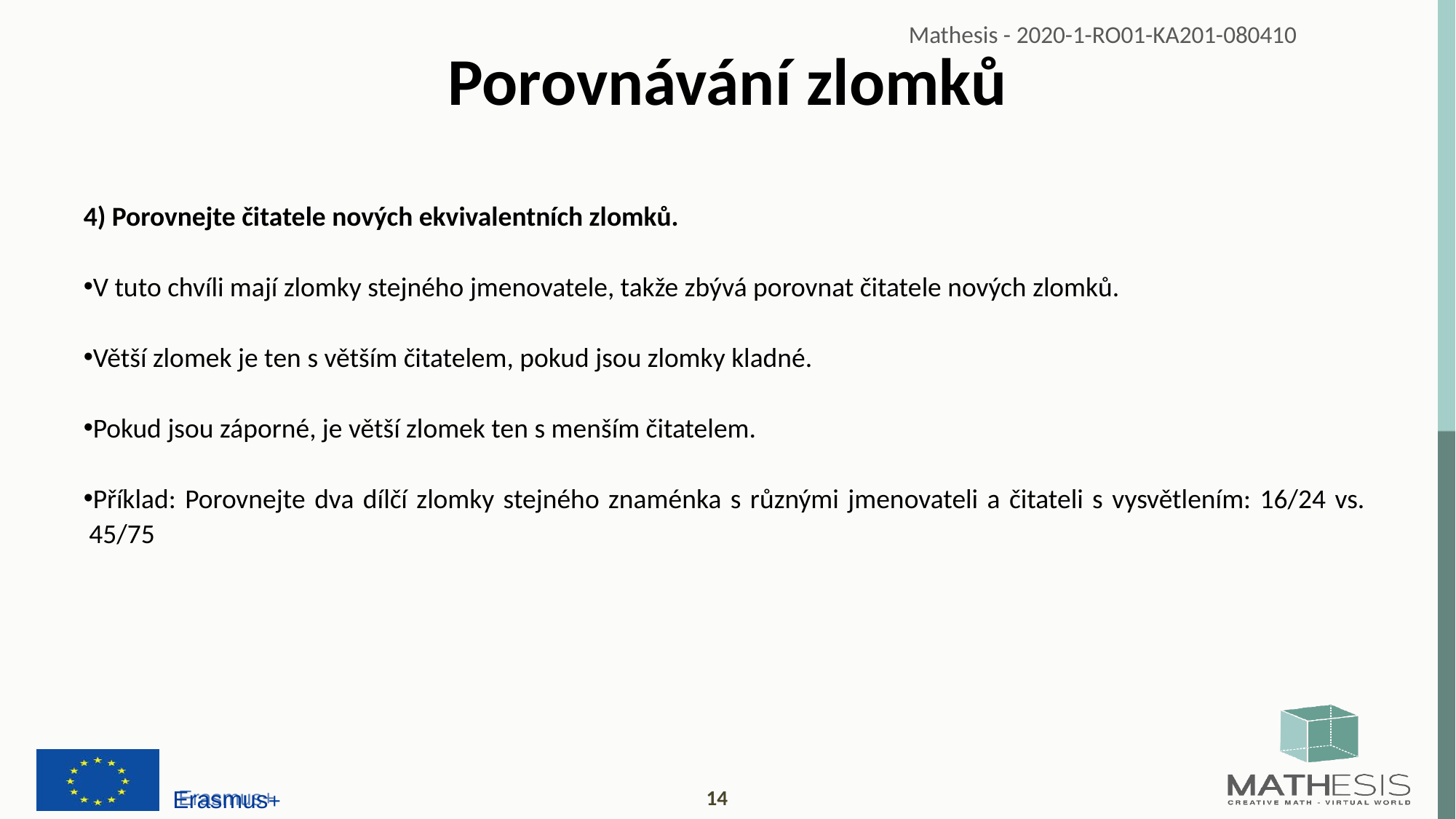

# Porovnávání zlomků
4) Porovnejte čitatele nových ekvivalentních zlomků.
V tuto chvíli mají zlomky stejného jmenovatele, takže zbývá porovnat čitatele nových zlomků.
Větší zlomek je ten s větším čitatelem, pokud jsou zlomky kladné.
Pokud jsou záporné, je větší zlomek ten s menším čitatelem.
Příklad: Porovnejte dva dílčí zlomky stejného znaménka s různými jmenovateli a čitateli s vysvětlením: 16/24 vs. 45/75